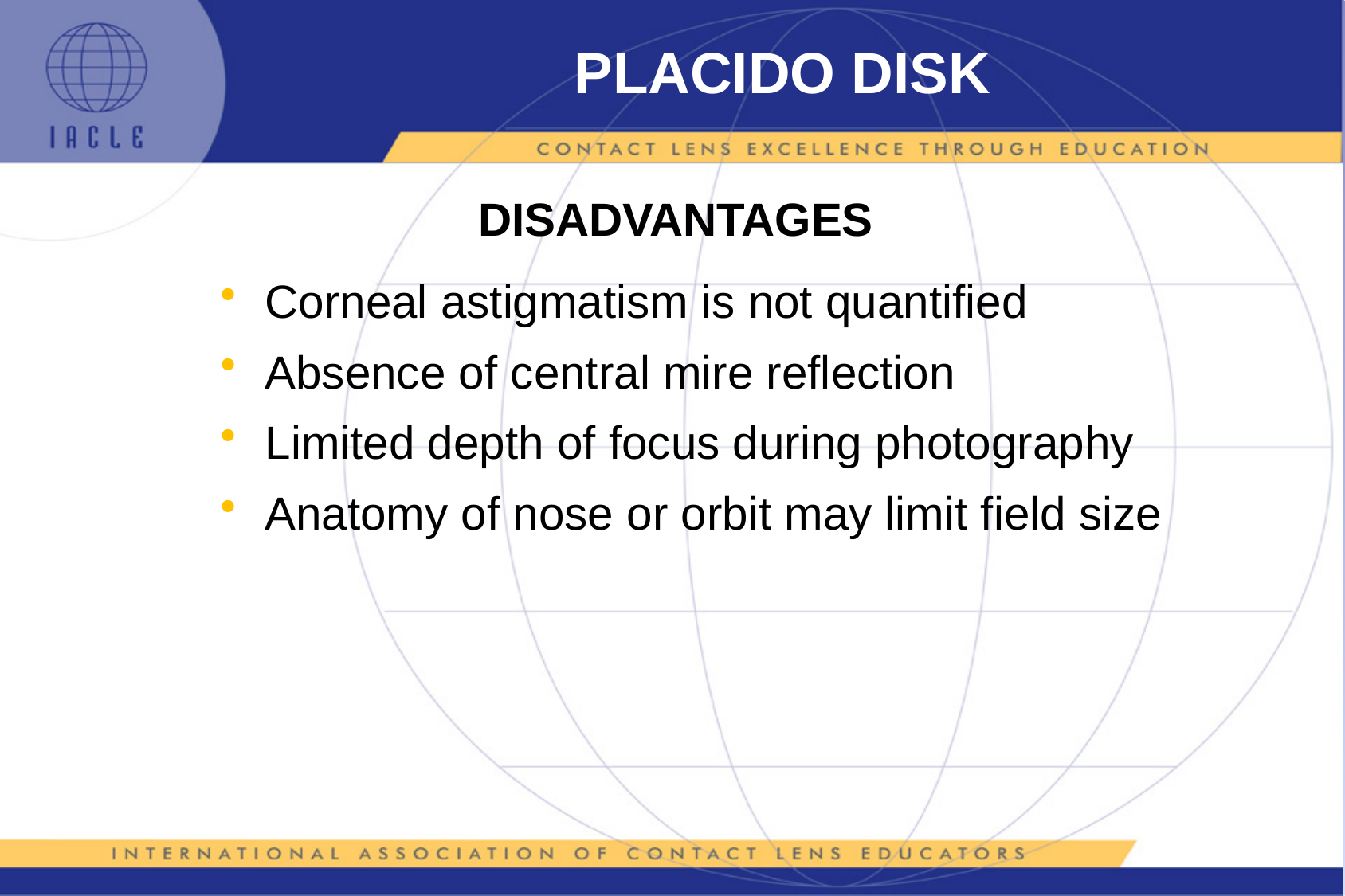

# PLACIDO DISK
DISADVANTAGES
Corneal astigmatism is not quantified
Absence of central mire reflection
Limited depth of focus during photography
Anatomy of nose or orbit may limit field size